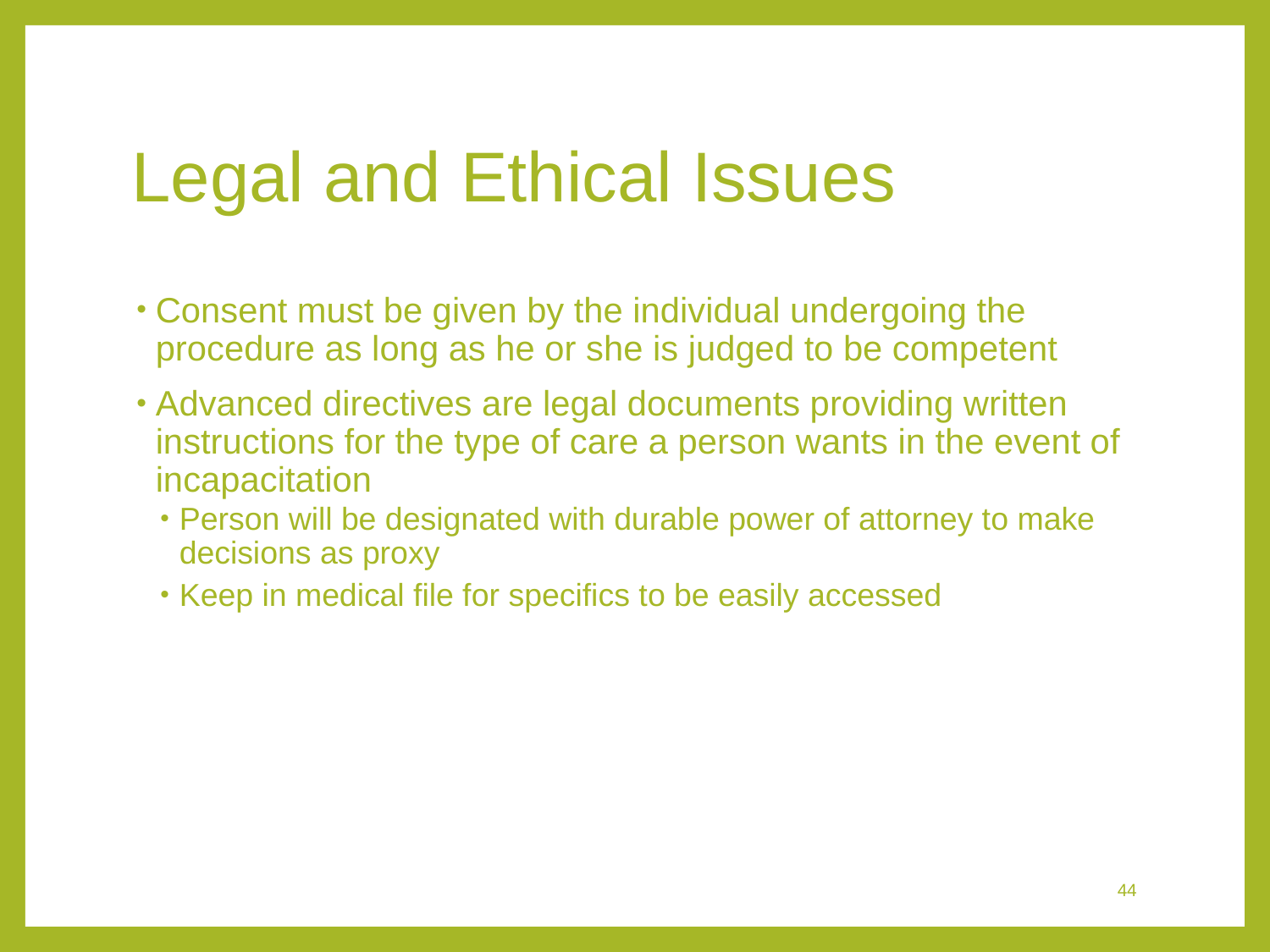

# Legal and Ethical Issues
Consent must be given by the individual undergoing the procedure as long as he or she is judged to be competent
Advanced directives are legal documents providing written instructions for the type of care a person wants in the event of incapacitation
Person will be designated with durable power of attorney to make decisions as proxy
Keep in medical file for specifics to be easily accessed
 44